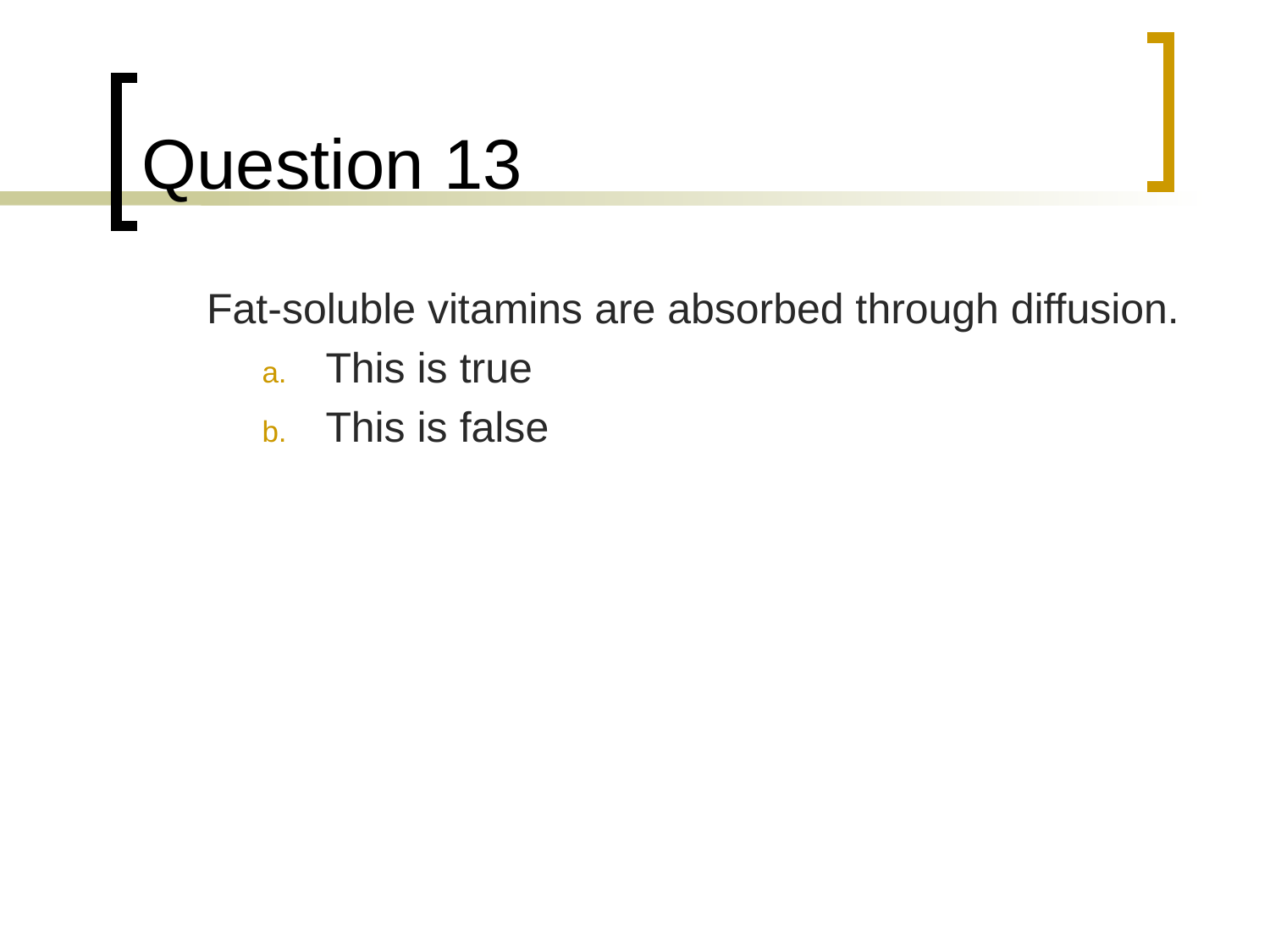

# Question 13
	Fat-soluble vitamins are absorbed through diffusion.
This is true
This is false